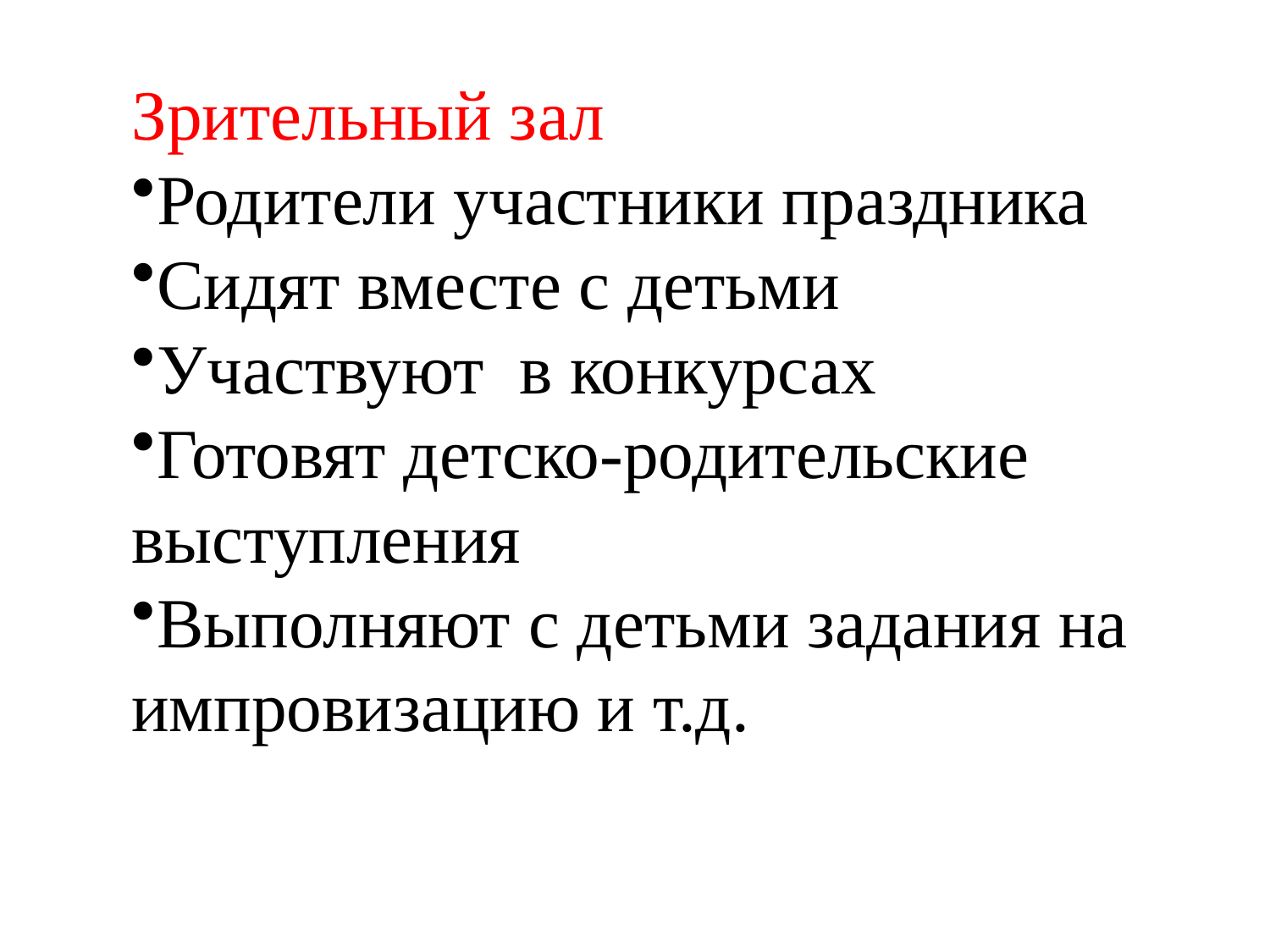

Зрительный зал
Родители участники праздника
Сидят вместе с детьми
Участвуют  в конкурсах
Готовят детско-родительские выступления
Выполняют с детьми задания на импровизацию и т.д.